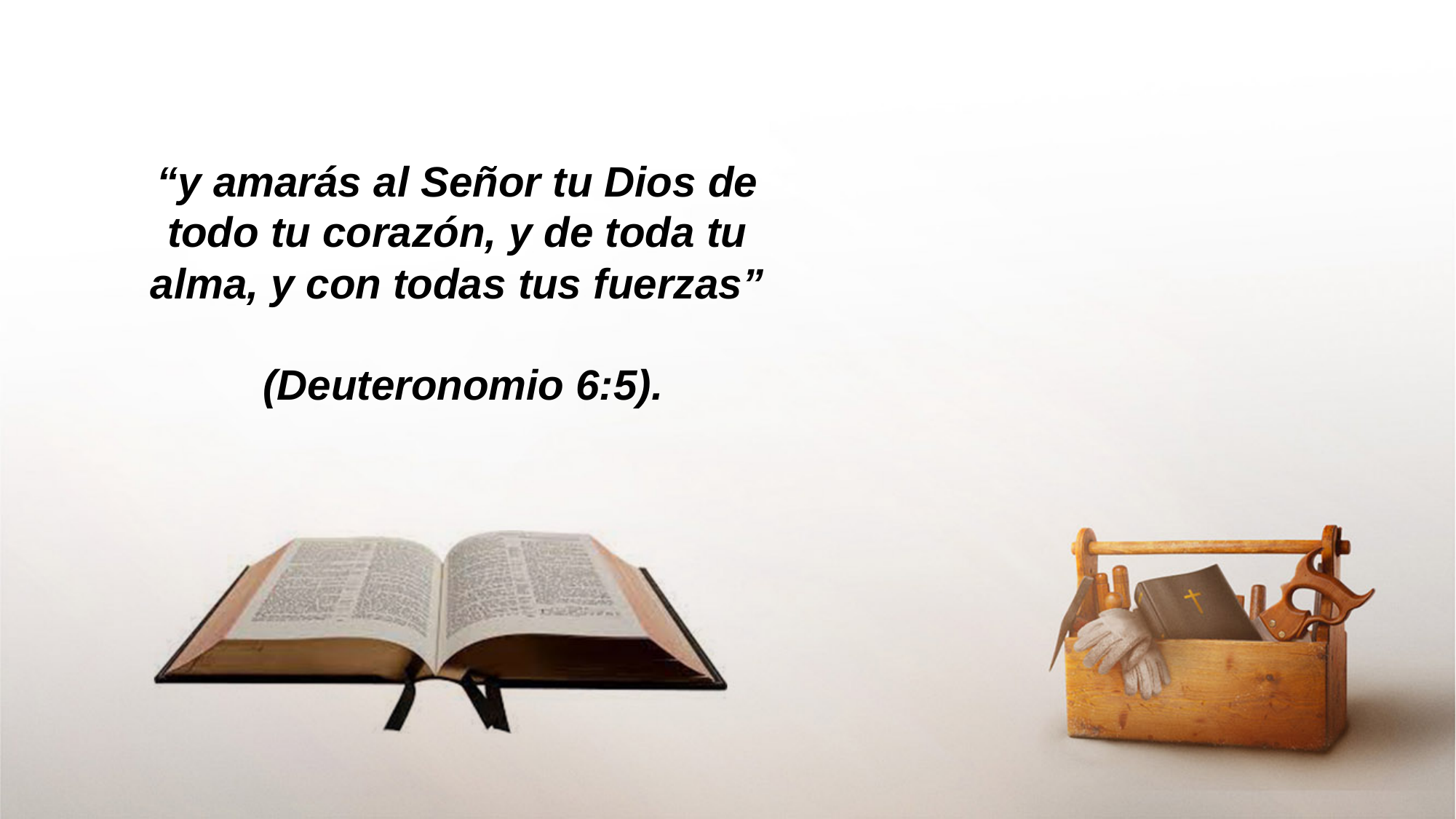

“y amarás al Señor tu Dios de todo tu corazón, y de toda tu alma, y con todas tus fuerzas”

 (Deuteronomio 6:5).